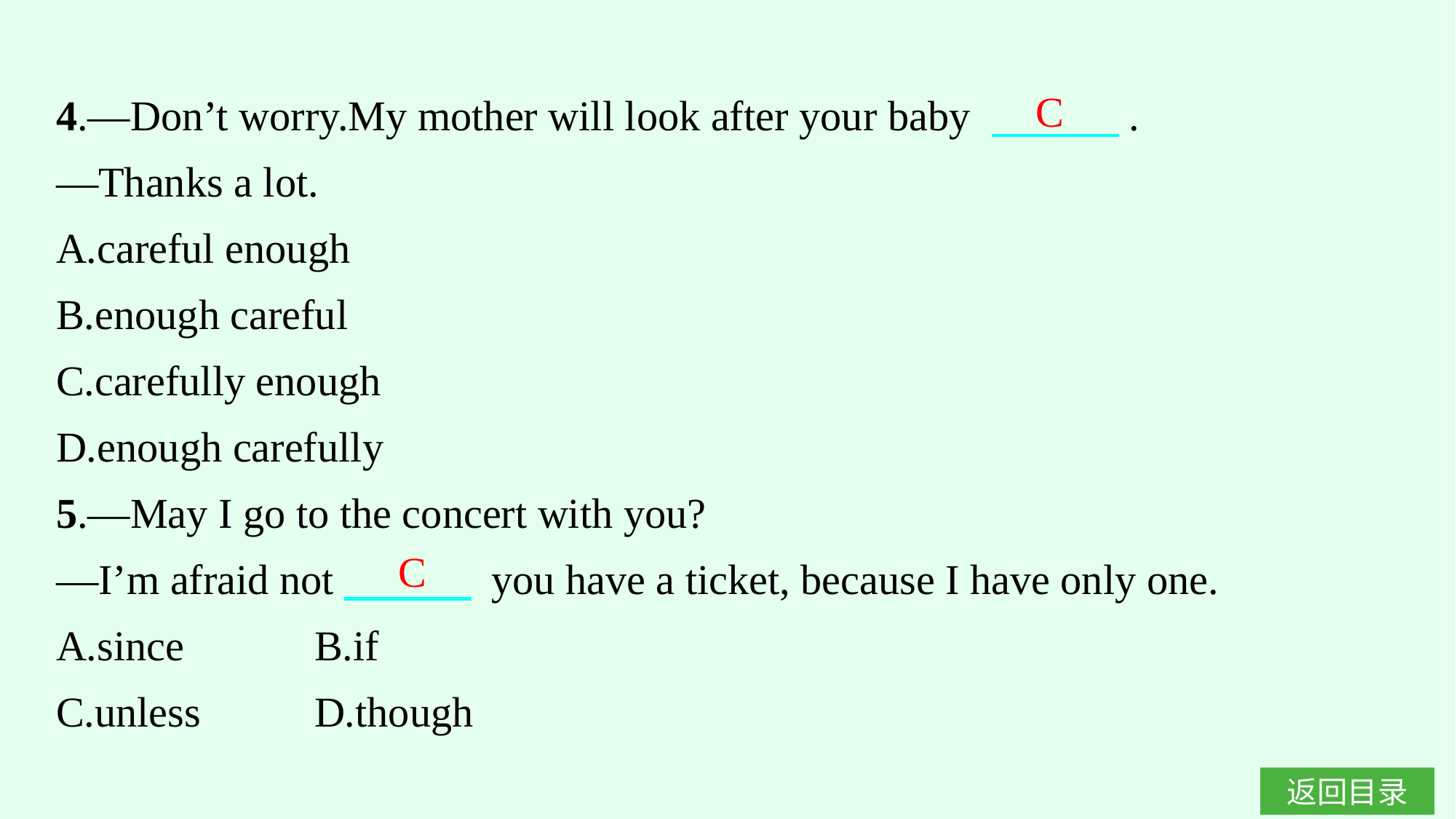

4.—Don’t worry.My mother will look after your baby 　　　.
—Thanks a lot.
A.careful enough
B.enough careful
C.carefully enough
D.enough carefully
5.—May I go to the concert with you?
—I’m afraid not　　　 you have a ticket, because I have only one.
A.since		B.if
C.unless	D.though
C
C